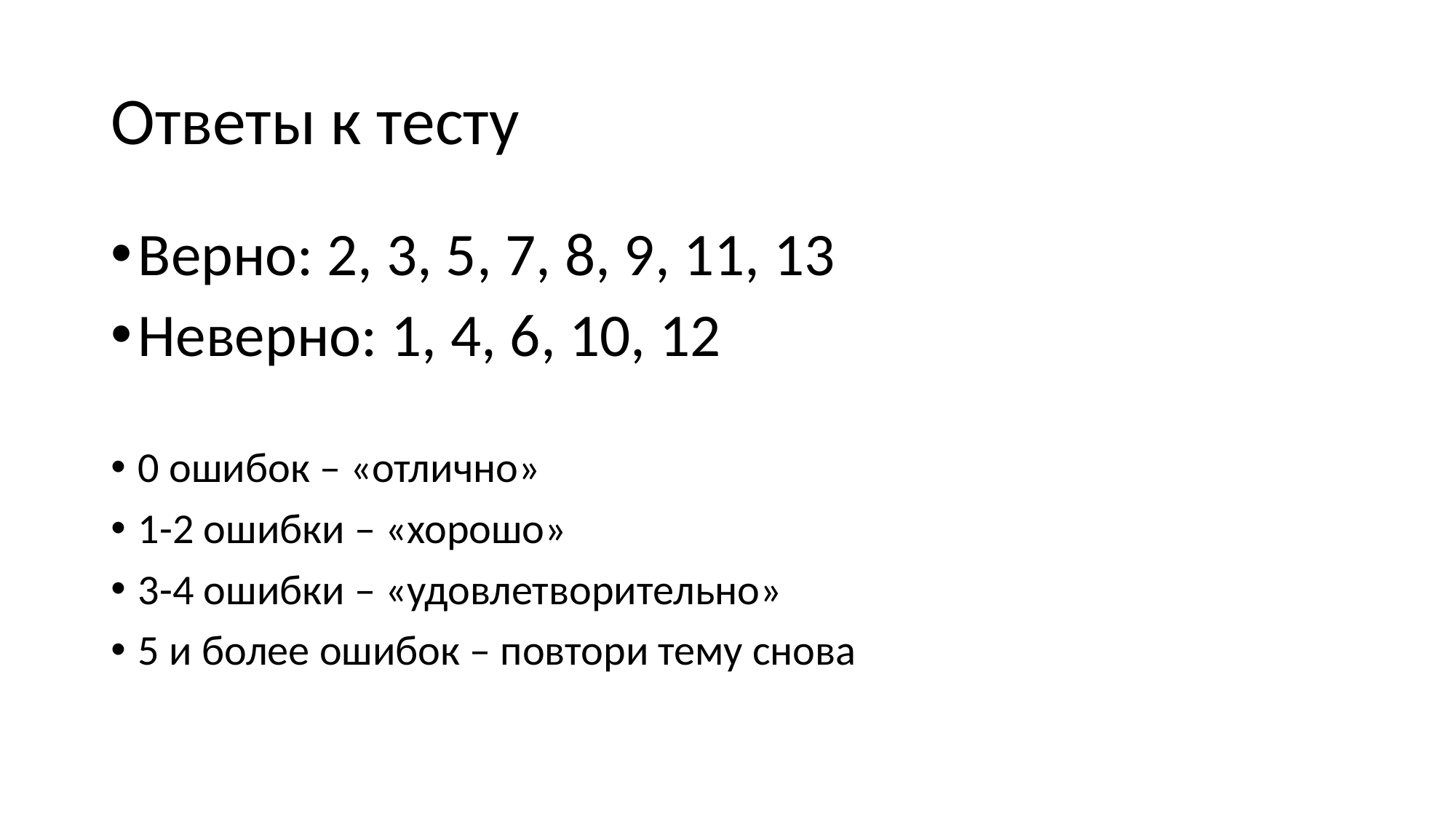

# Ответы к тесту
Верно: 2, 3, 5, 7, 8, 9, 11, 13
Неверно: 1, 4, 6, 10, 12

0 ошибок – «отлично»
1-2 ошибки – «хорошо»
3-4 ошибки – «удовлетворительно»
5 и более ошибок – повтори тему снова